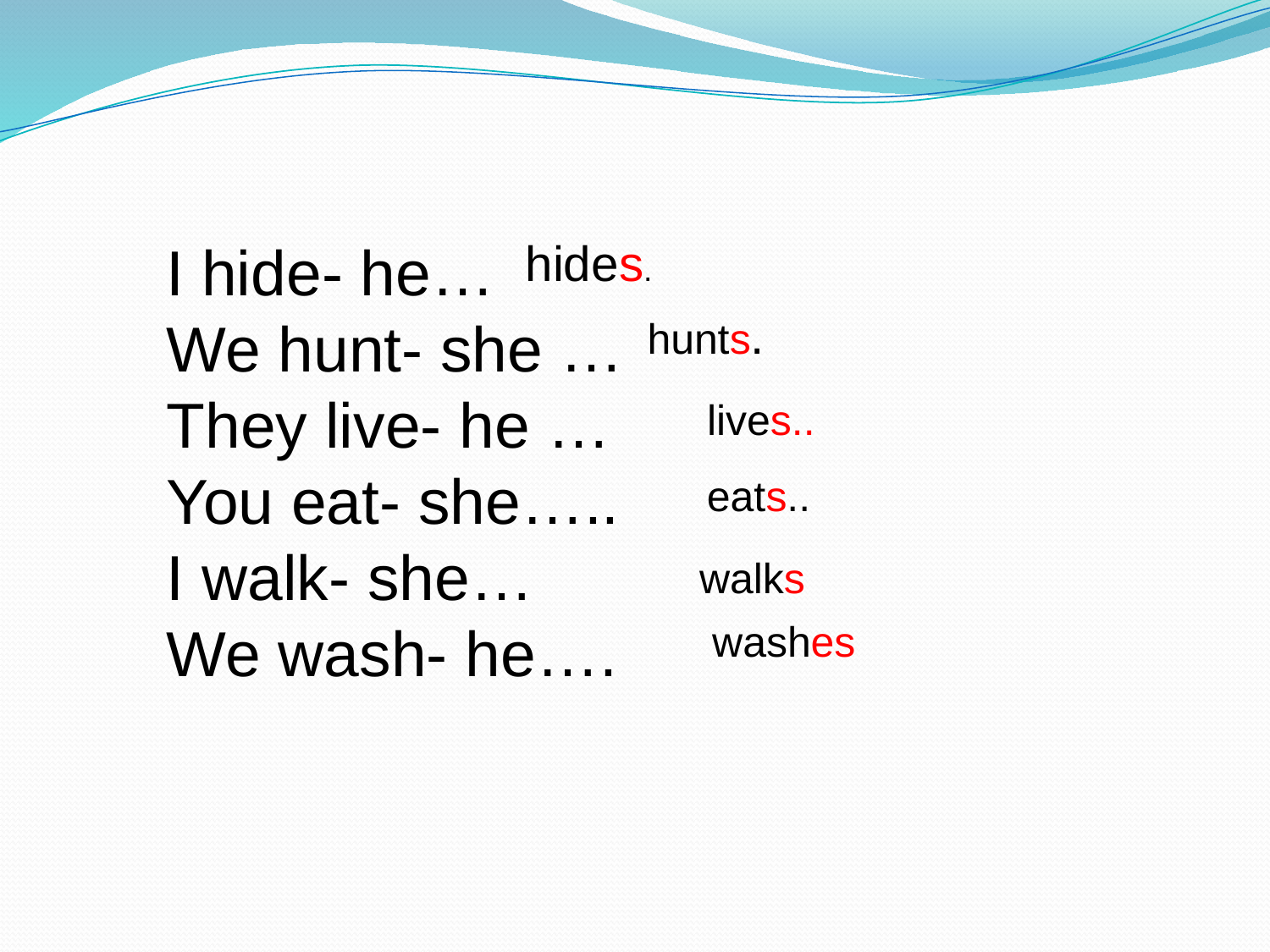

I hide- he…
We hunt- she …
They live- he …
You eat- she…..
I walk- she…
We wash- he….
hides.
hunts.
lives..
eats..
walks
washes